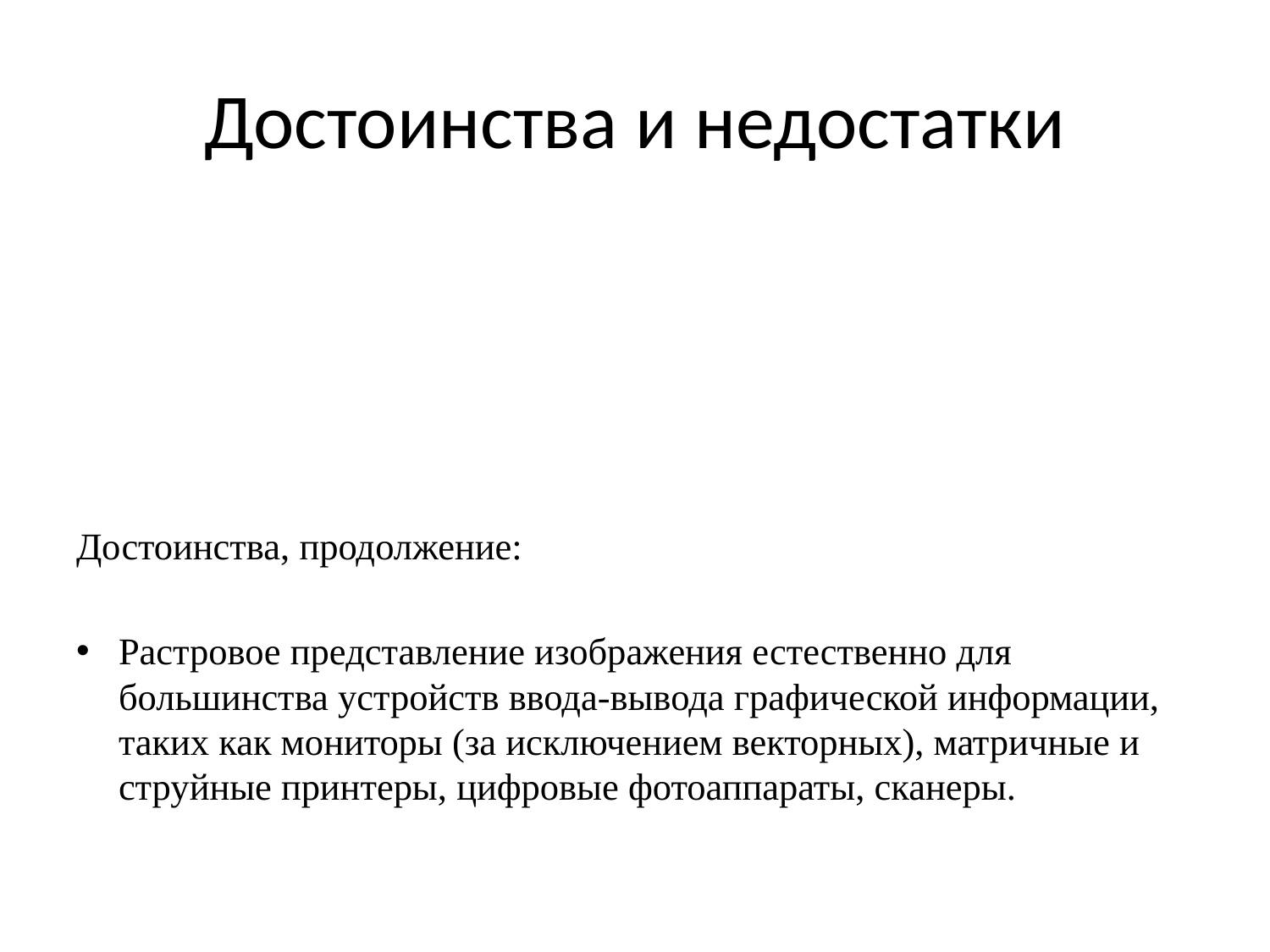

# Достоинства и недостатки
Достоинства, продолжение:

Растровое представление изображения естественно для большинства устройств ввода-вывода графической информации, таких как мониторы (за исключением векторных), матричные и струйные принтеры, цифровые фотоаппараты, сканеры.